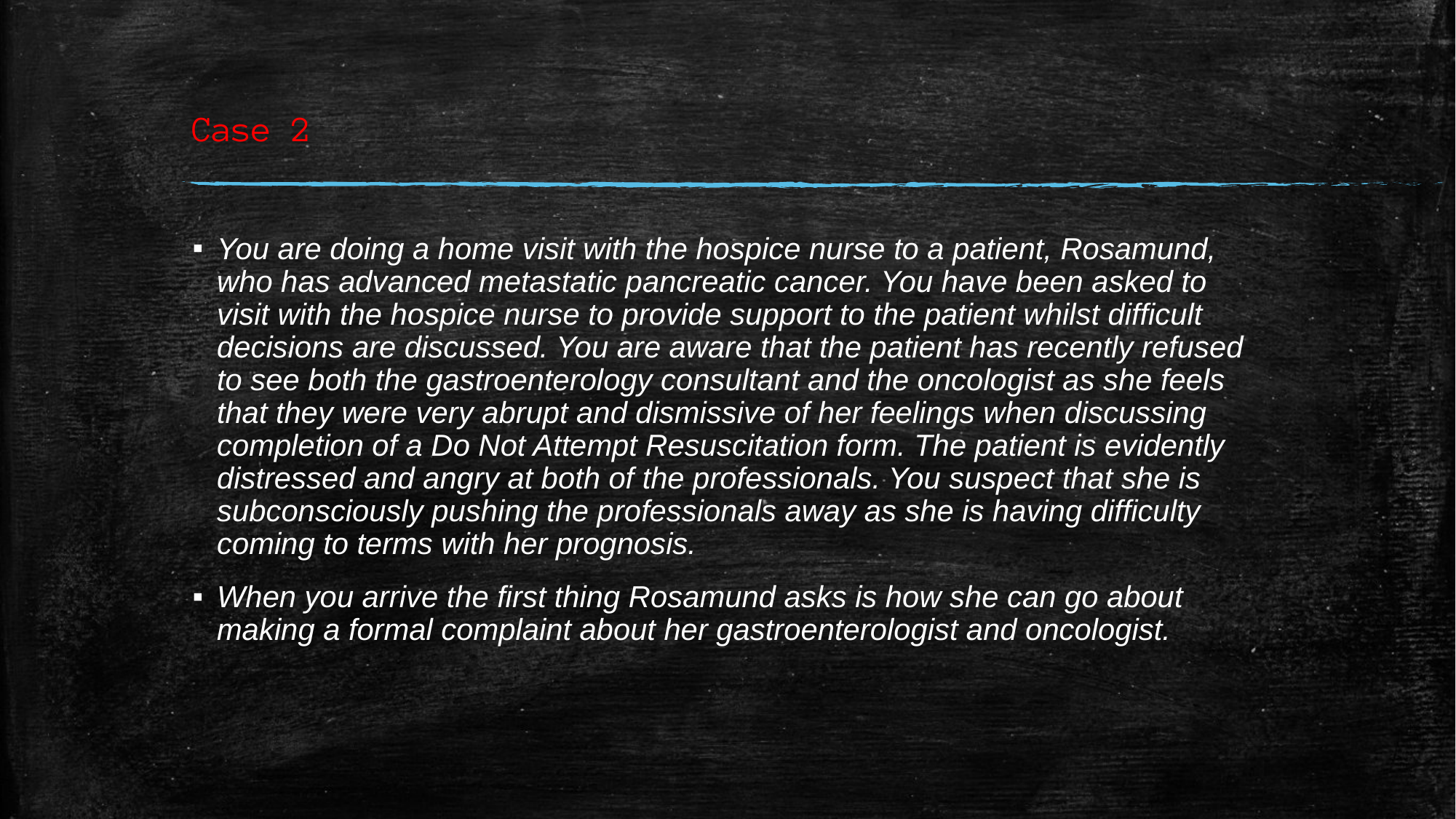

# Case 2
You are doing a home visit with the hospice nurse to a patient, Rosamund, who has advanced metastatic pancreatic cancer. You have been asked to visit with the hospice nurse to provide support to the patient whilst difficult decisions are discussed. You are aware that the patient has recently refused to see both the gastroenterology consultant and the oncologist as she feels that they were very abrupt and dismissive of her feelings when discussing completion of a Do Not Attempt Resuscitation form. The patient is evidently distressed and angry at both of the professionals. You suspect that she is subconsciously pushing the professionals away as she is having difficulty coming to terms with her prognosis.
When you arrive the first thing Rosamund asks is how she can go about making a formal complaint about her gastroenterologist and oncologist.